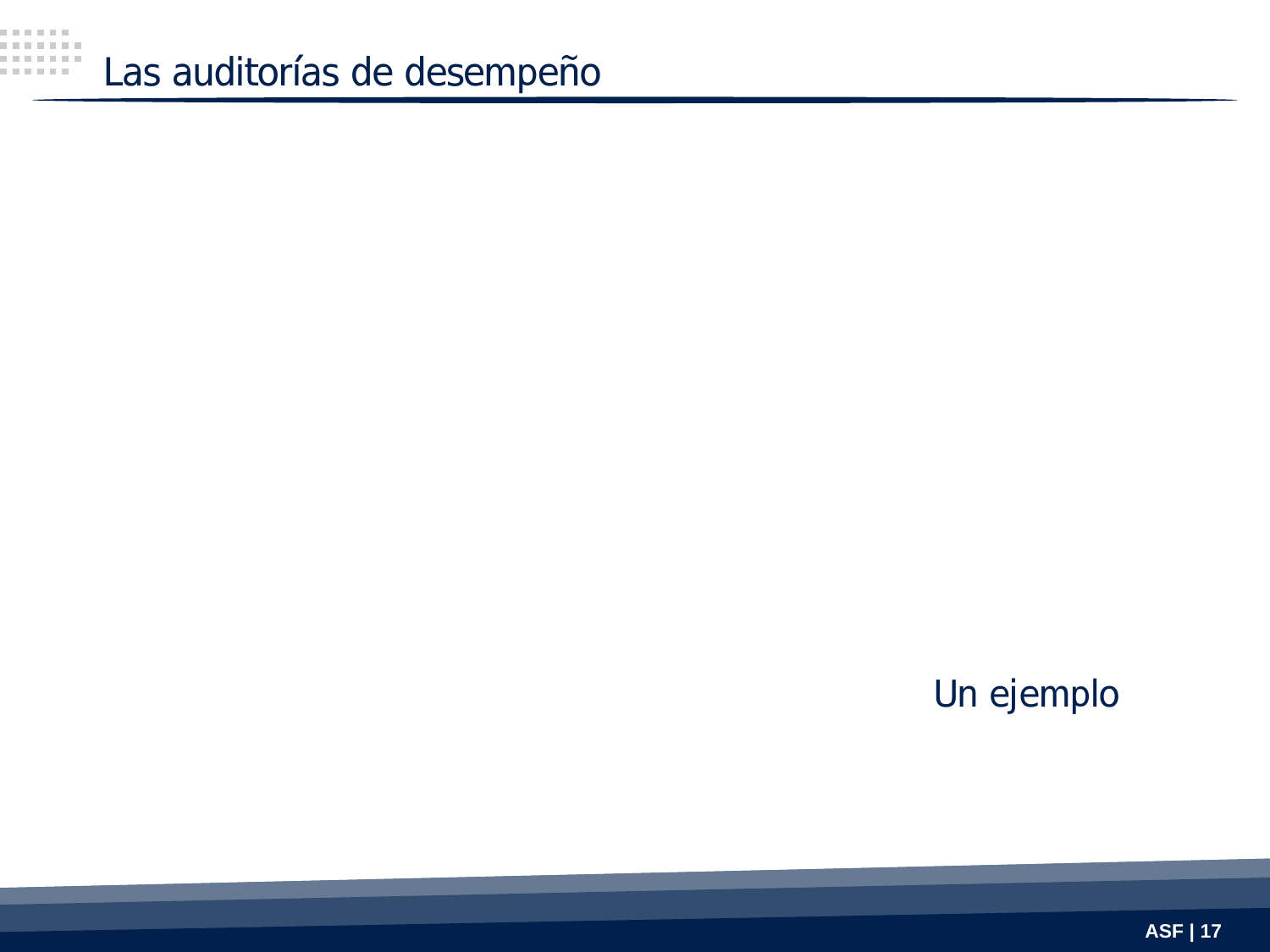

Las auditorías de desempeño

Un ejemplo

ASF | 17